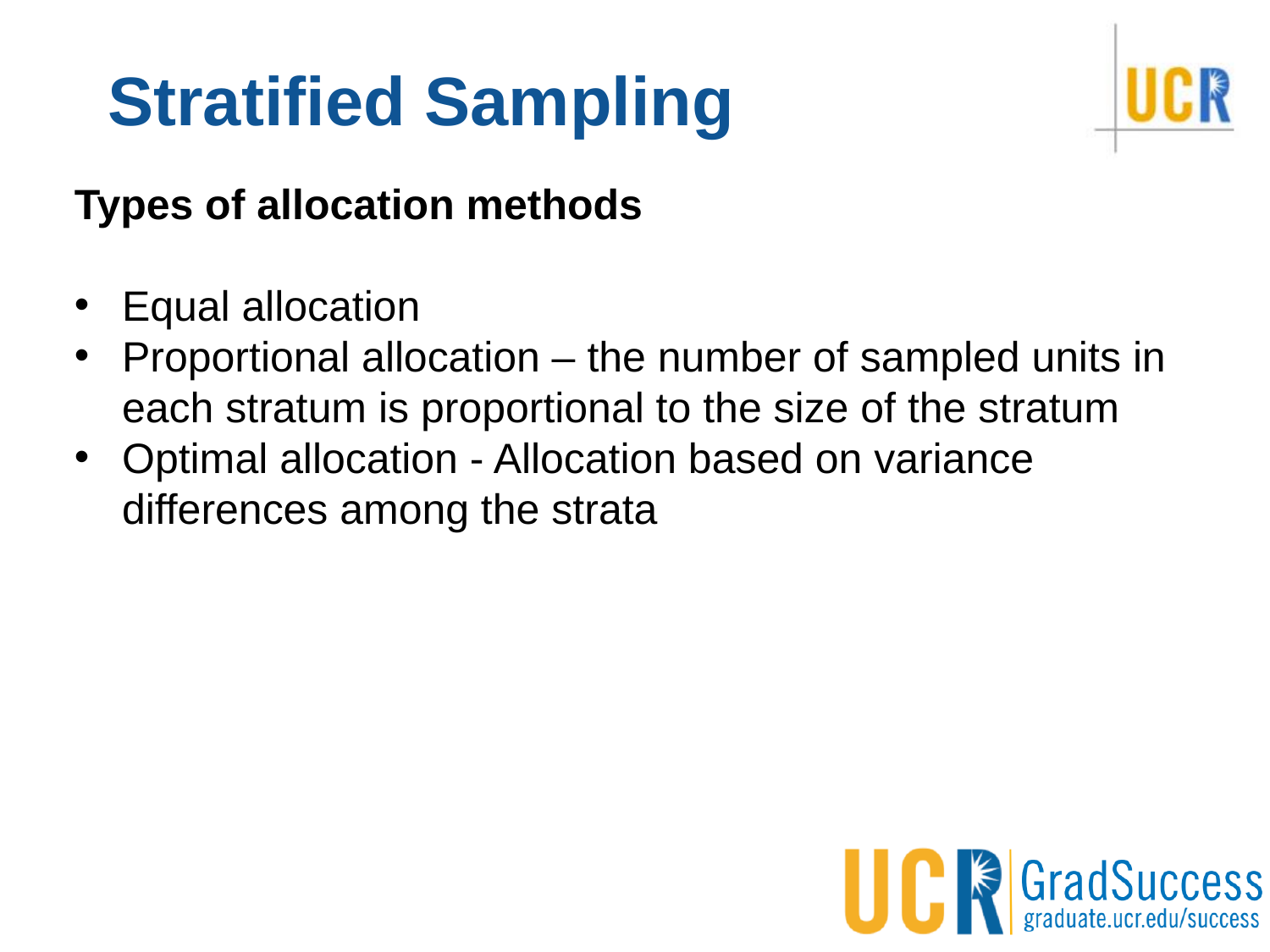

# Stratified Sampling
Types of allocation methods

Equal allocation
Proportional allocation – the number of sampled units in each stratum is proportional to the size of the stratum
Optimal allocation - Allocation based on variance differences among the strata